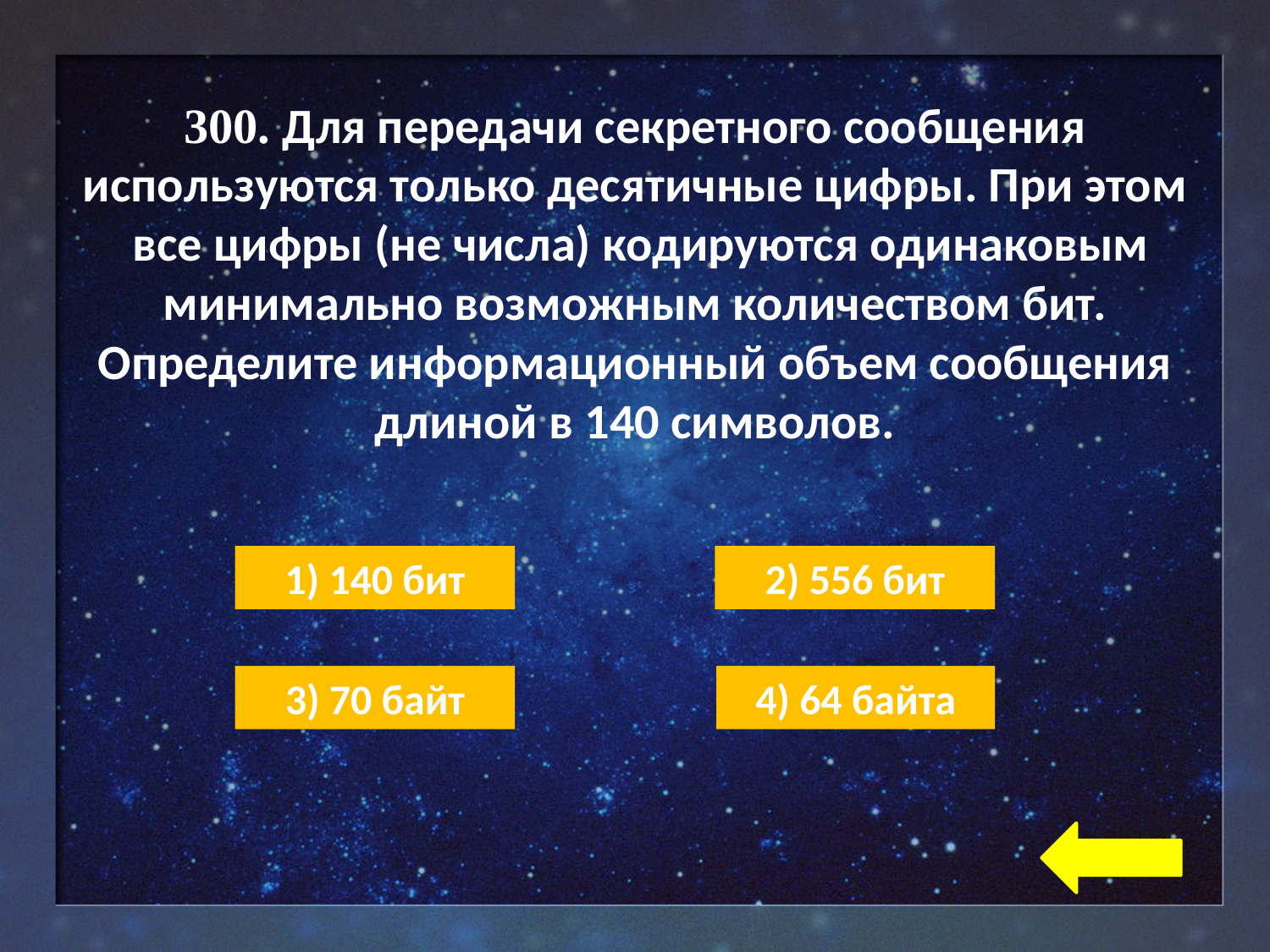

300. Для передачи секретного сообщения используются только десятичные цифры. При этом  все цифры (не числа) кодируются одинаковым минимально возможным количеством бит. Определите информационный объем сообщения длиной в 140 символов.

1) 140 бит
2) 556 бит
3) 70 байт
4) 64 байта